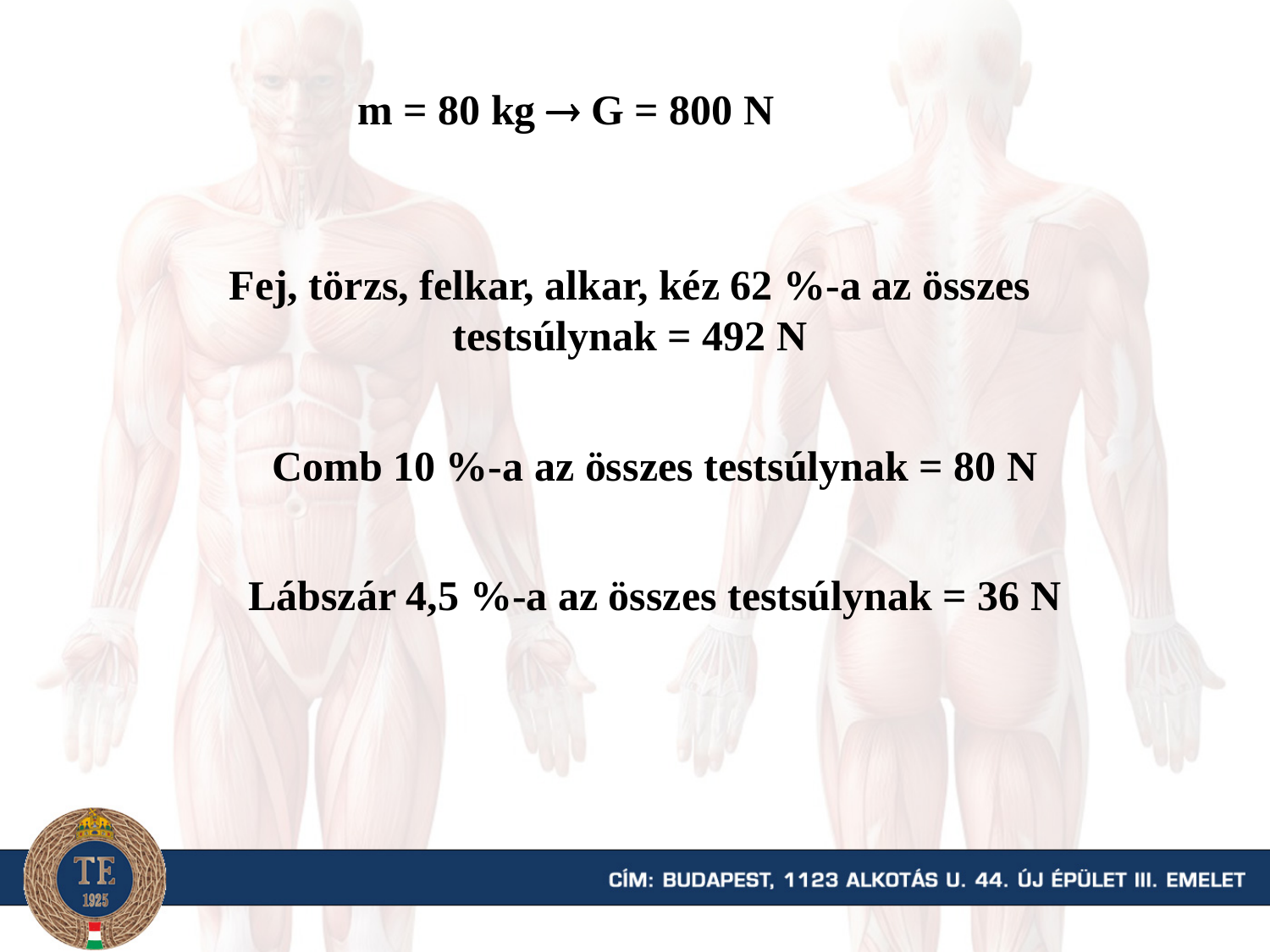

m = 80 kg → G = 800 N
Fej, törzs, felkar, alkar, kéz 62 %-a az összes testsúlynak = 492 N
Comb 10 %-a az összes testsúlynak = 80 N

Lábszár 4,5 %-a az összes testsúlynak = 36 N